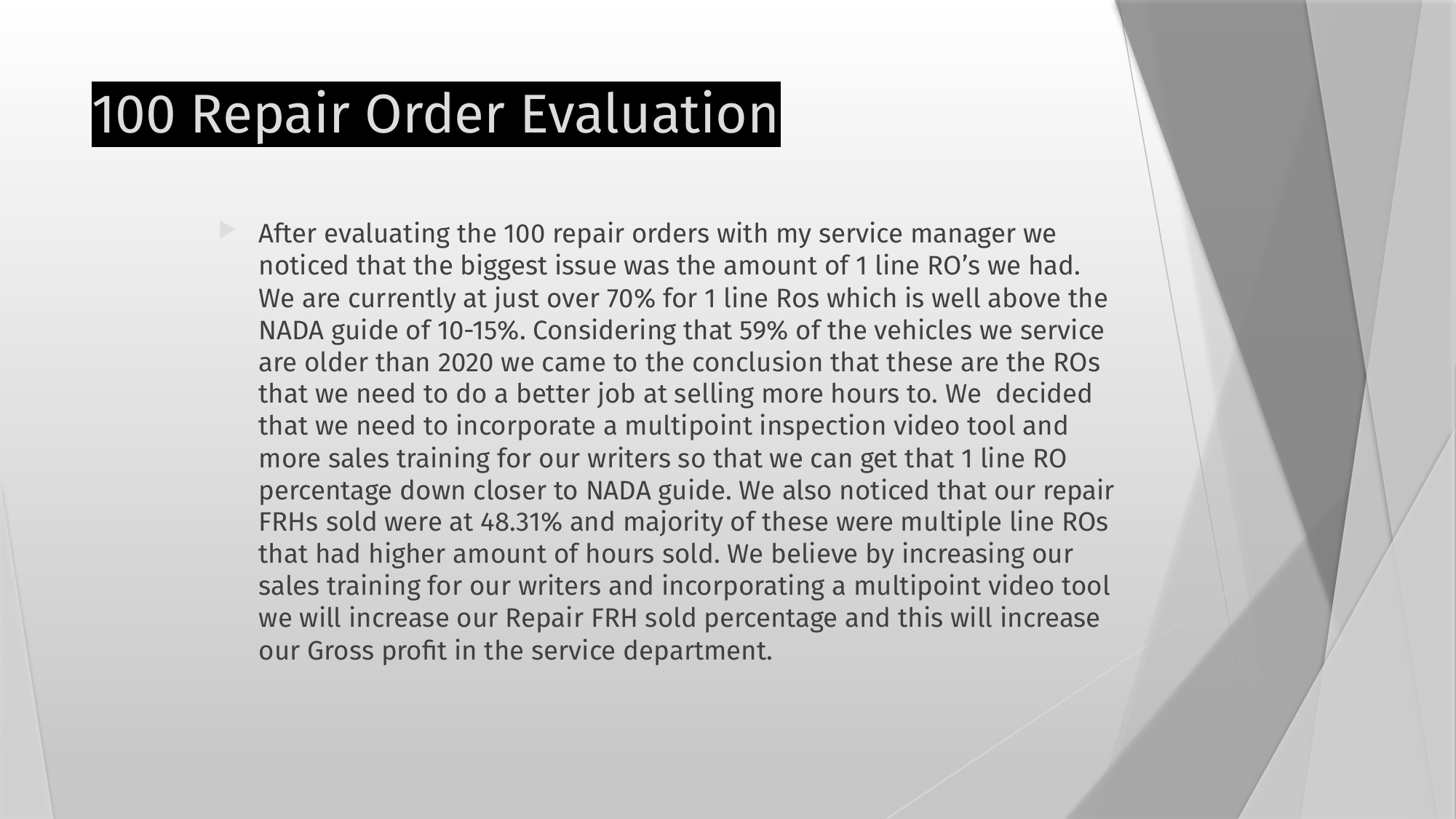

# 100 Repair Order Evaluation

After evaluating the 100 repair orders with my service manager we noticed that the biggest issue was the amount of 1 line RO’s we had. We are currently at just over 70% for 1 line Ros which is well above the NADA guide of 10-15%. Considering that 59% of the vehicles we service are older than 2020 we came to the conclusion that these are the ROs that we need to do a better job at selling more hours to. We  decided that we need to incorporate a multipoint inspection video tool and more sales training for our writers so that we can get that 1 line RO percentage down closer to NADA guide. We also noticed that our repair FRHs sold were at 48.31% and majority of these were multiple line ROs that had higher amount of hours sold. We believe by increasing our sales training for our writers and incorporating a multipoint video tool we will increase our Repair FRH sold percentage and this will increase our Gross profit in the service department.